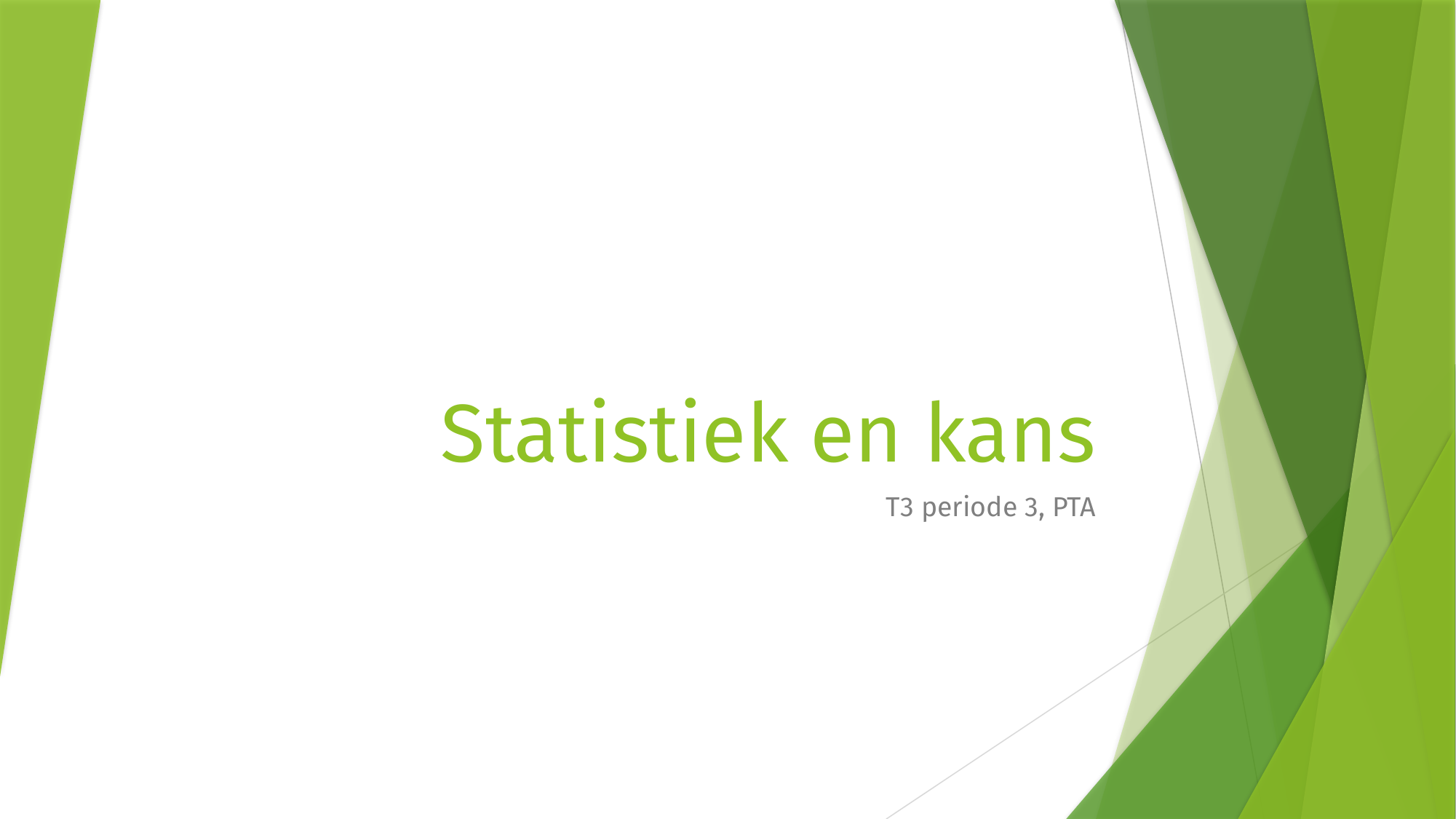

# Statistiek en kans
T3 periode 3, PTA